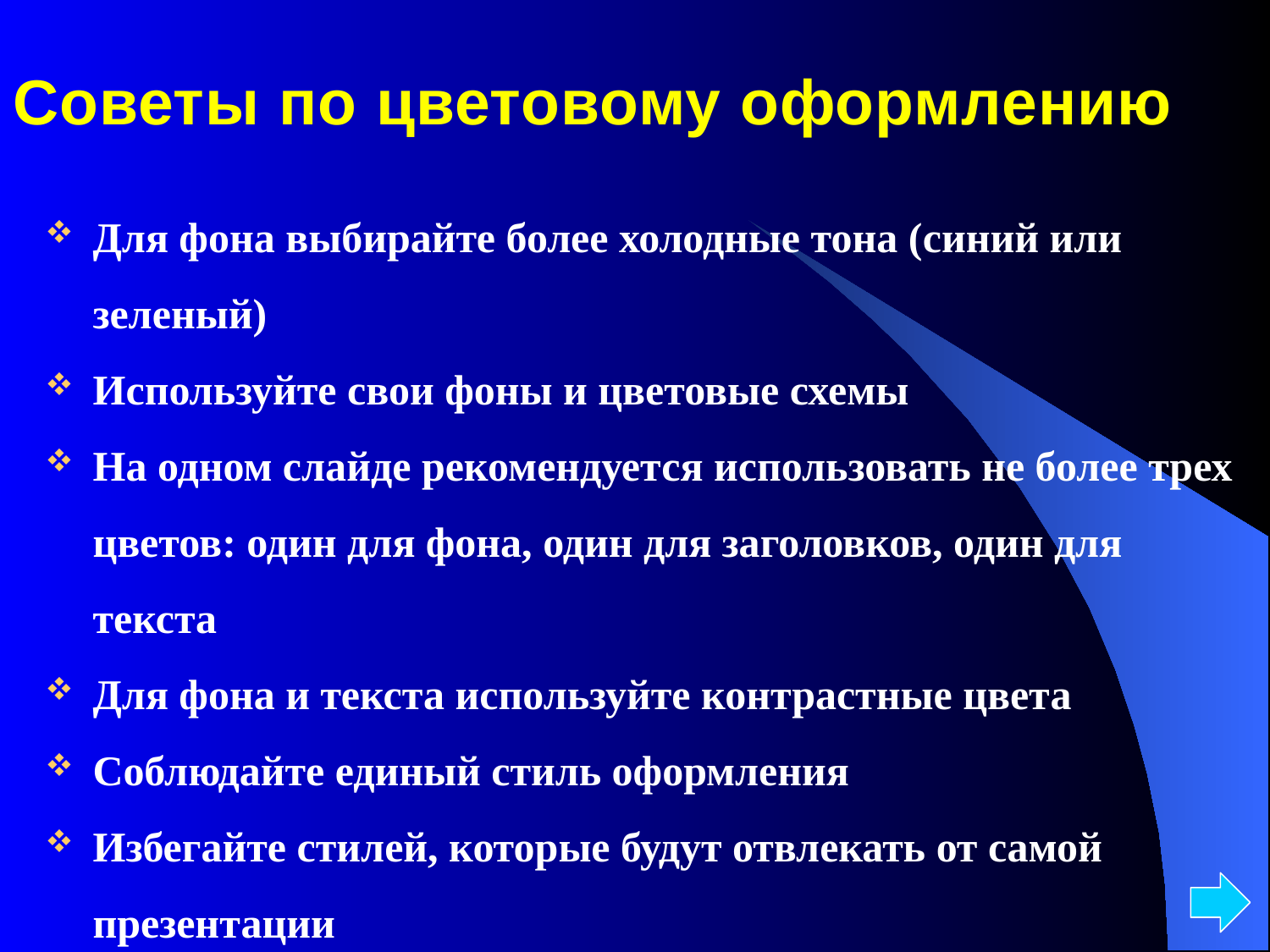

# Советы по цветовому оформлению
Для фона выбирайте более холодные тона (синий или зеленый)
Используйте свои фоны и цветовые схемы
На одном слайде рекомендуется использовать не более трех цветов: один для фона, один для заголовков, один для текста
Для фона и текста используйте контрастные цвета
Соблюдайте единый стиль оформления
Избегайте стилей, которые будут отвлекать от самой презентации